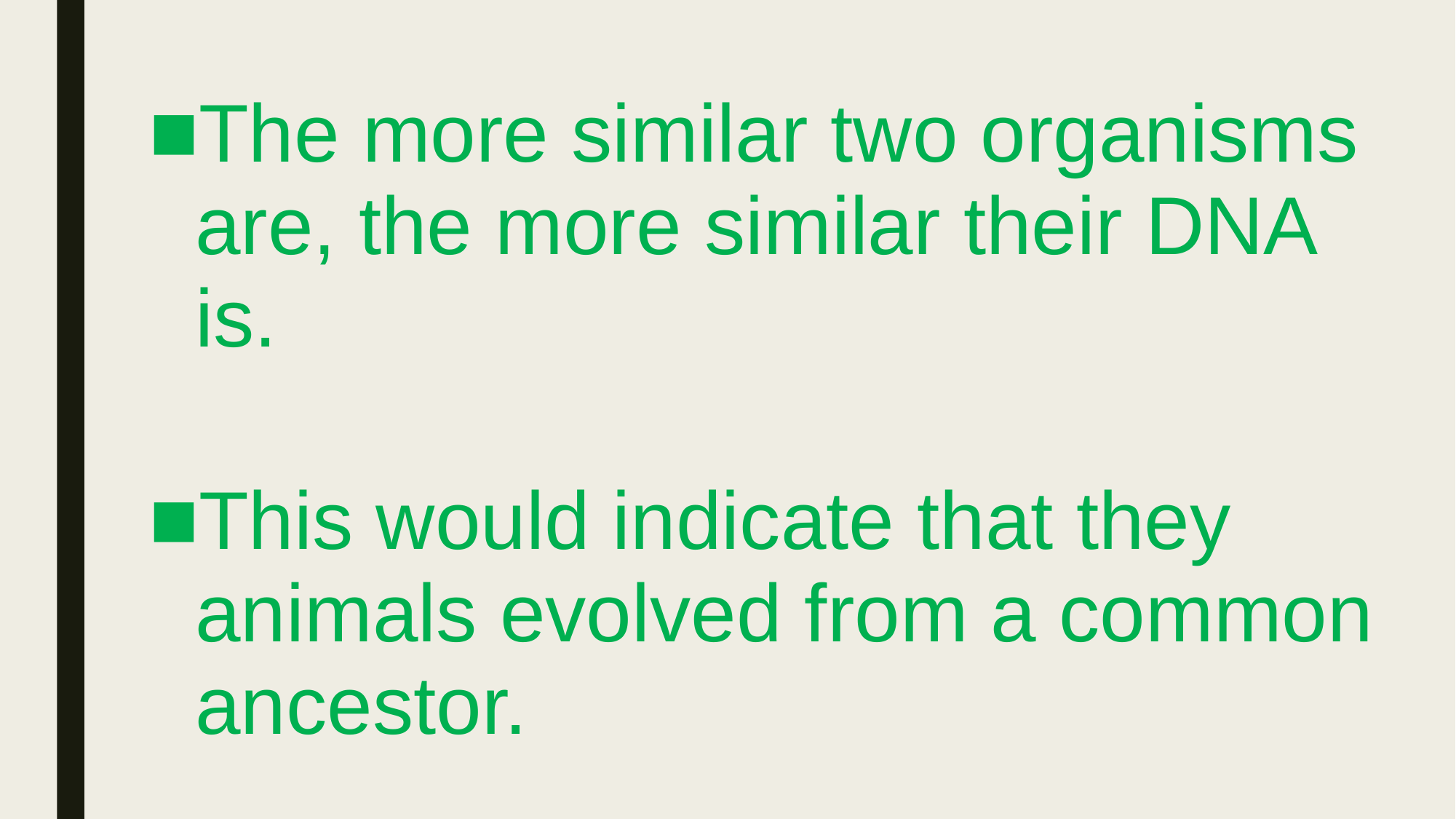

The more similar two organisms are, the more similar their DNA is.
This would indicate that they animals evolved from a common ancestor.